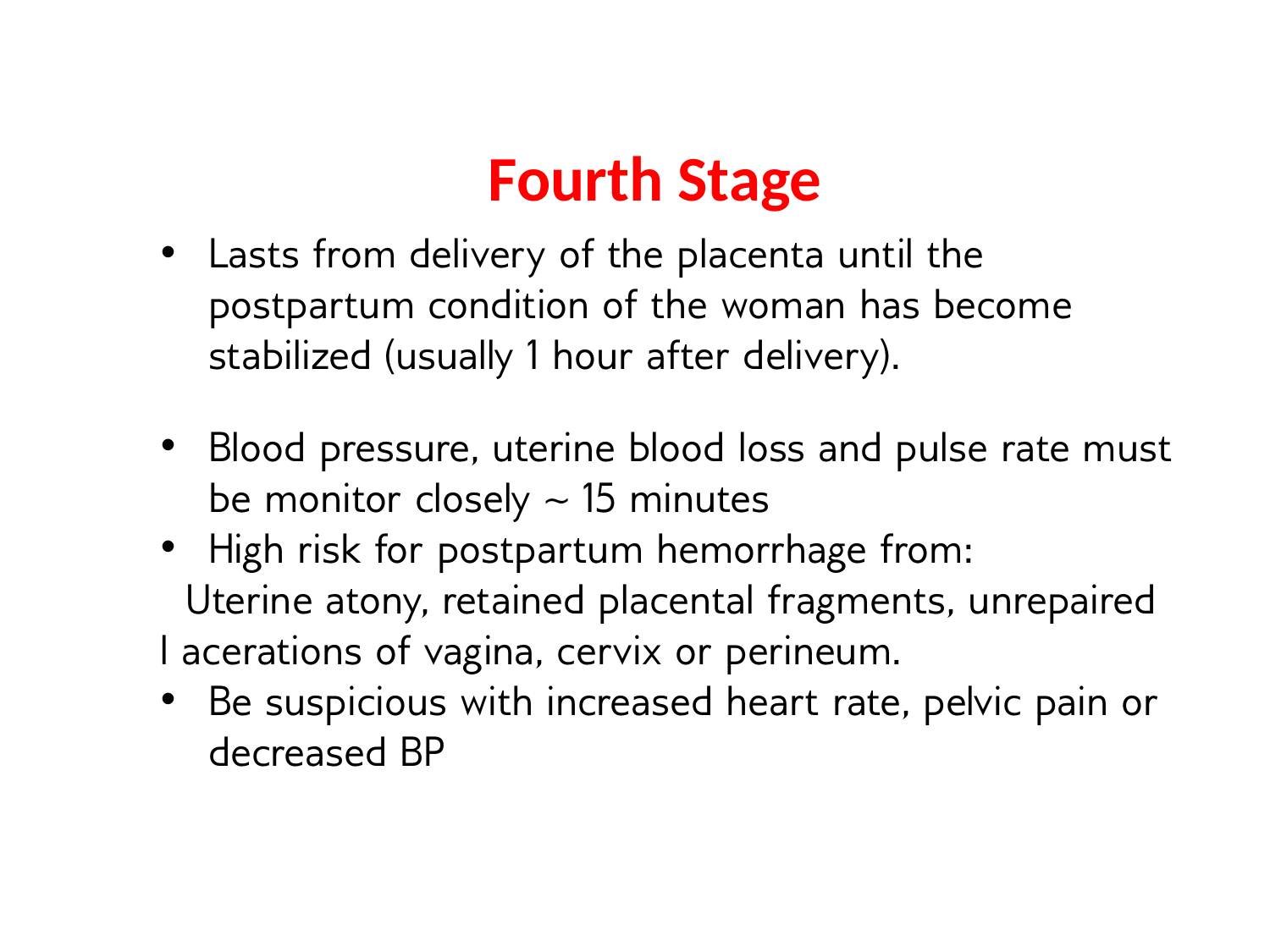

Fourth Stage

Lasts from delivery of the placenta until the postpartum condition of the woman has become stabilized (usually 1 hour after delivery).

Blood pressure, uterine blood loss and pulse rate must be monitor closely ~ 15 minutes
High risk for postpartum hemorrhage from:
  Uterine atony, retained placental fragments, unrepaired l acerations of vagina, cervix or perineum.
Be suspicious with increased heart rate, pelvic pain or decreased BP